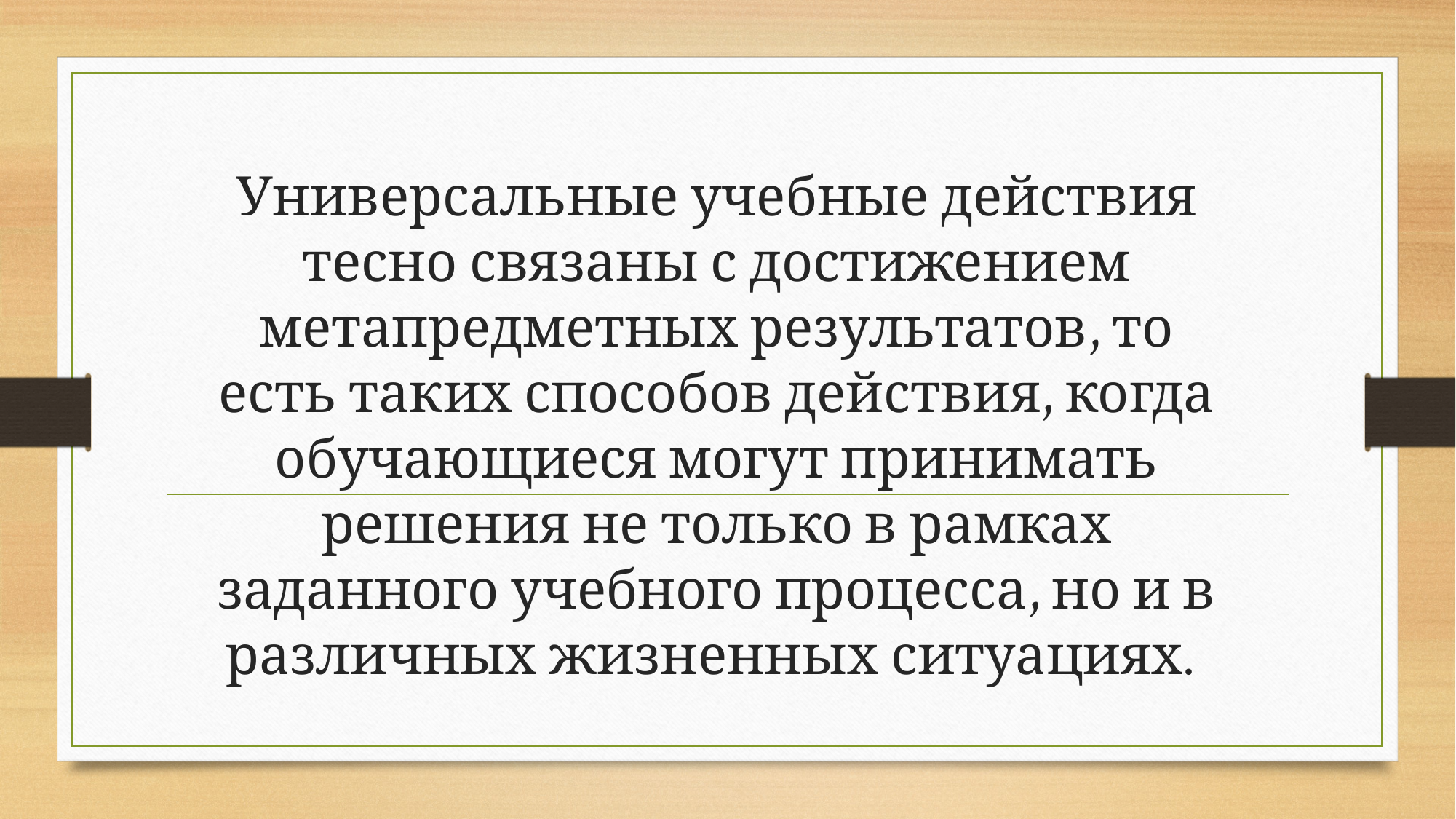

# Универсальные учебные действия тесно связаны с достижением метапредметных результатов, то есть таких способов действия, когда обучающиеся могут принимать решения не только в рамках заданного учебного процесса, но и в различных жизненных ситуациях.